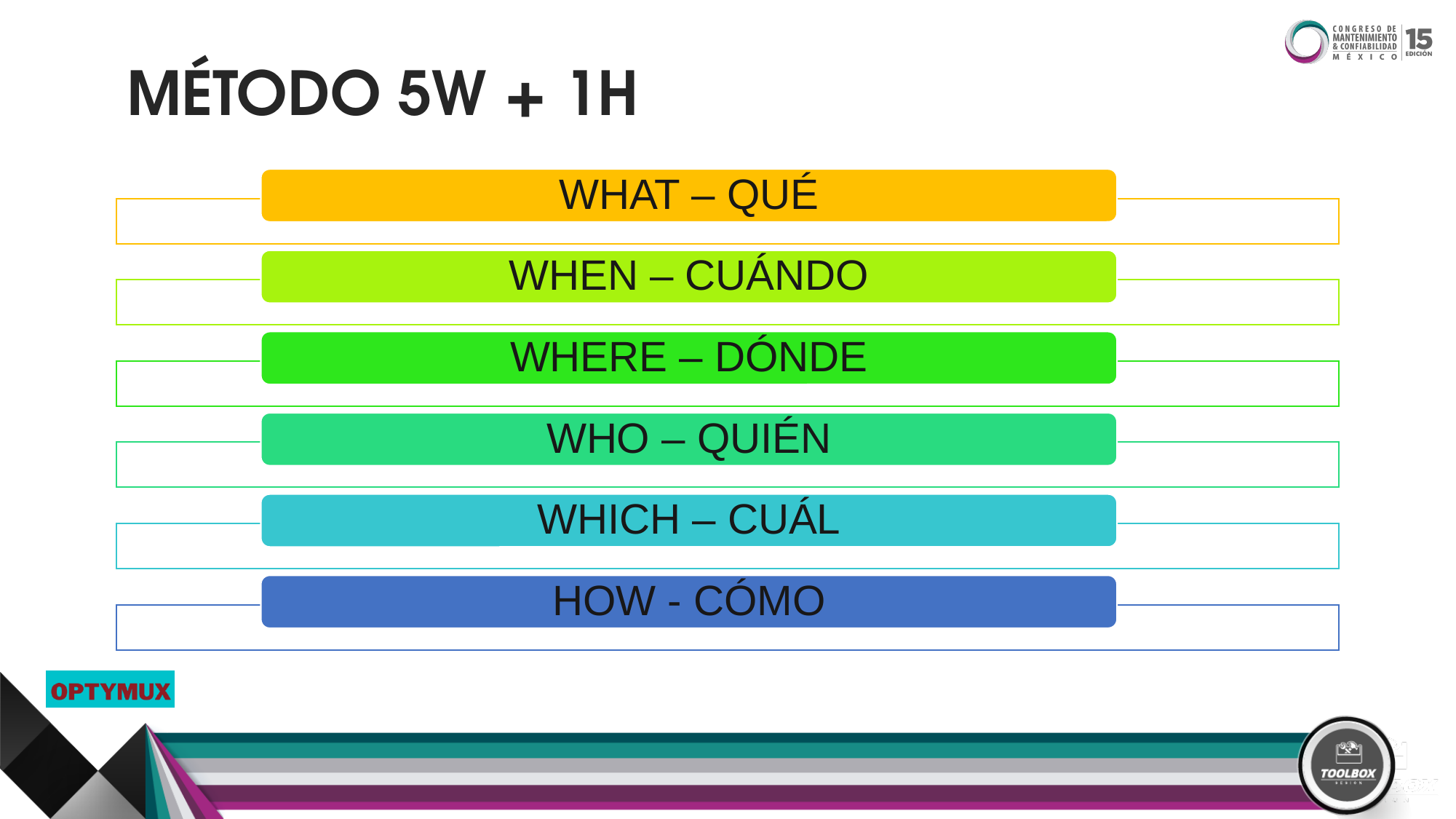

MÉTODO 5W + 1H

WHAT – QUÉ

WHEN – CUÁNDO

WHERE – DÓNDE

WHO – QUIÉN

WHICH – CUÁL

HOW - CÓMO